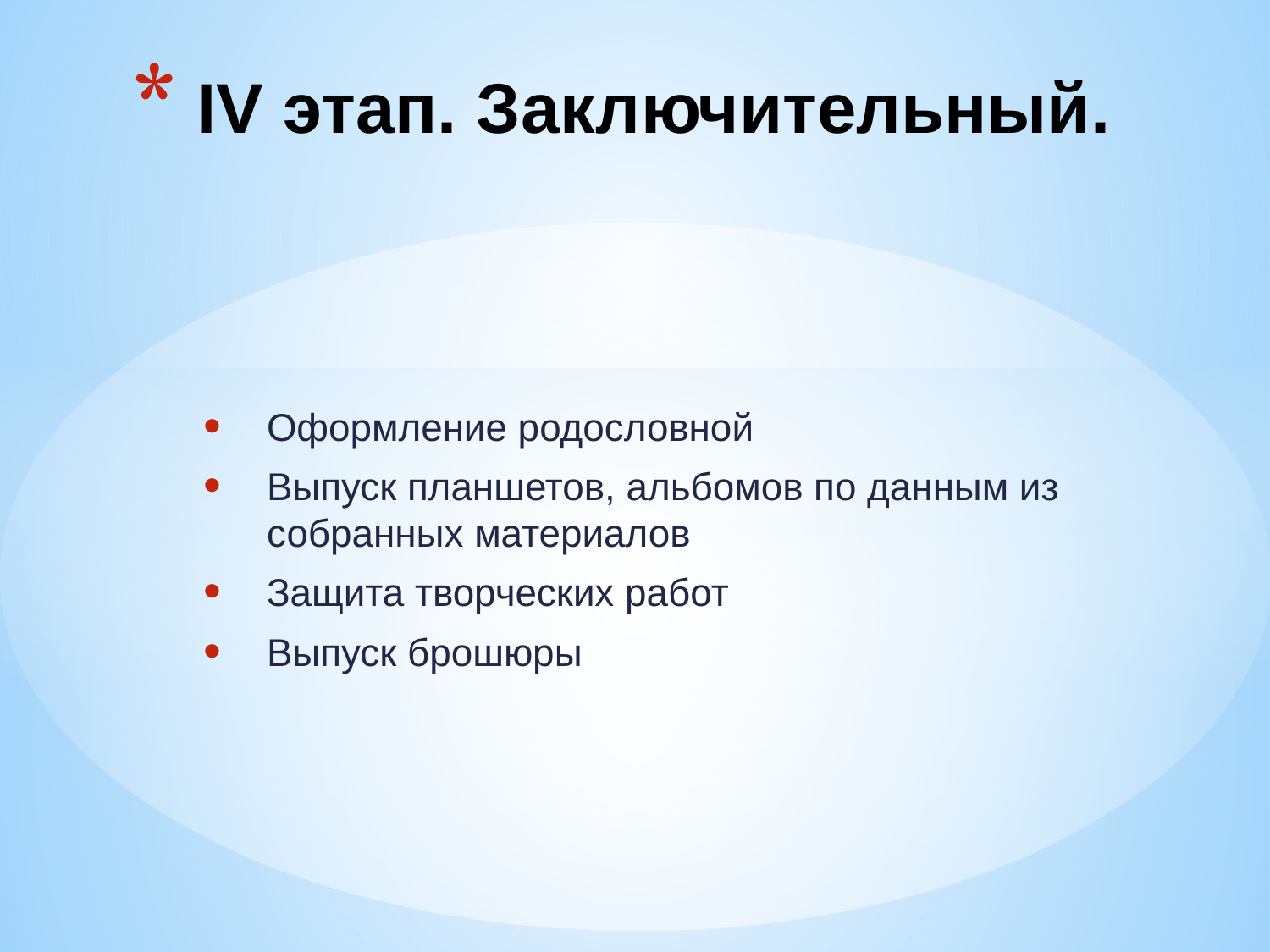

# IV этап. Заключительный.
Оформление родословной
Выпуск планшетов, альбомов по данным из собранных материалов
Защита творческих работ
Выпуск брошюры